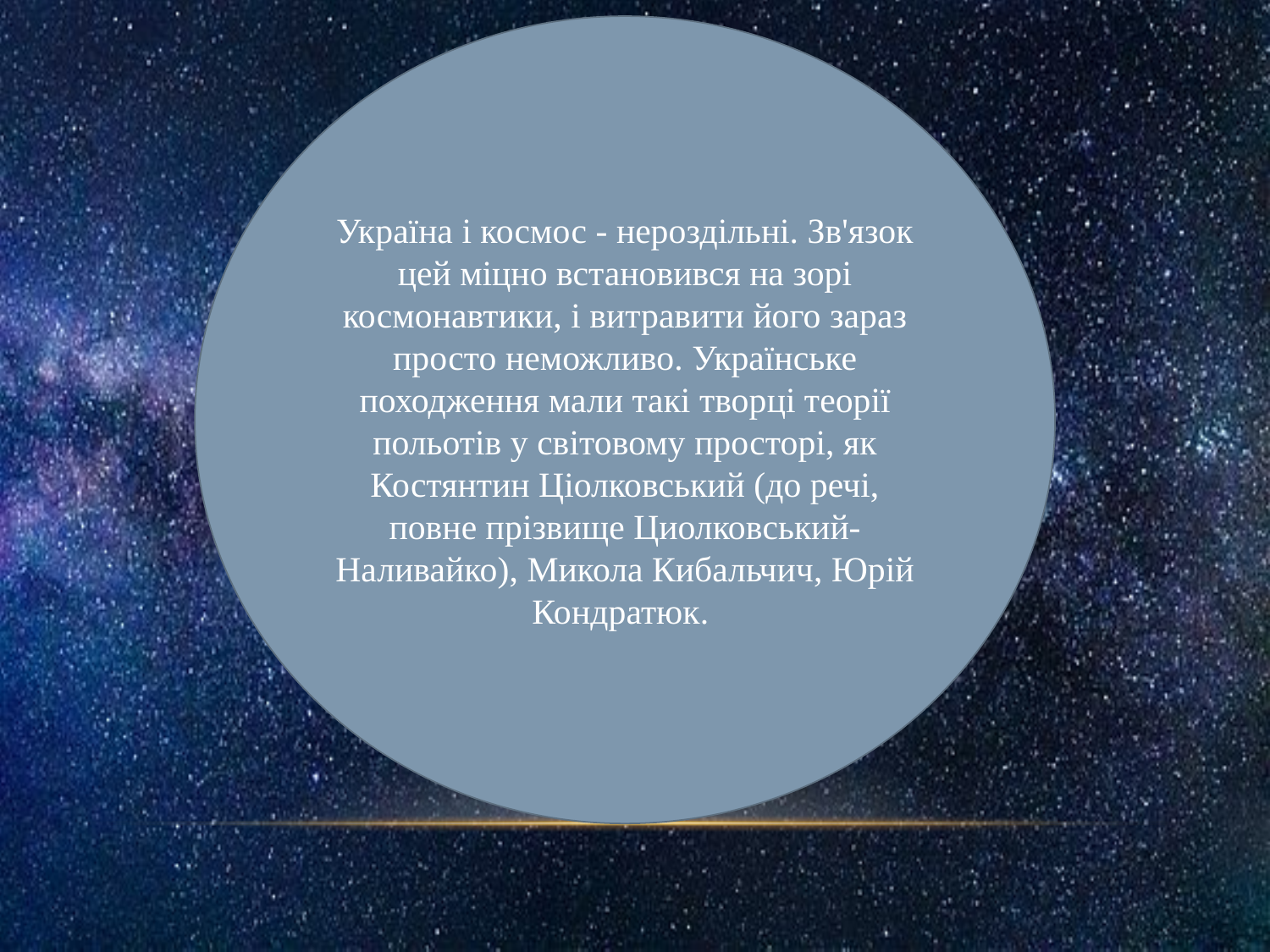

Україна і космос - нероздільні. Зв'язок цей міцно встановився на зорі космонавтики, і витравити його зараз просто неможливо. Українське походження мали такі творці теорії польотів у світовому просторі, як Костянтин Ціолковський (до речі, повне прізвище Циолковський-Наливайко), Микола Кибальчич, Юрій Кондратюк.